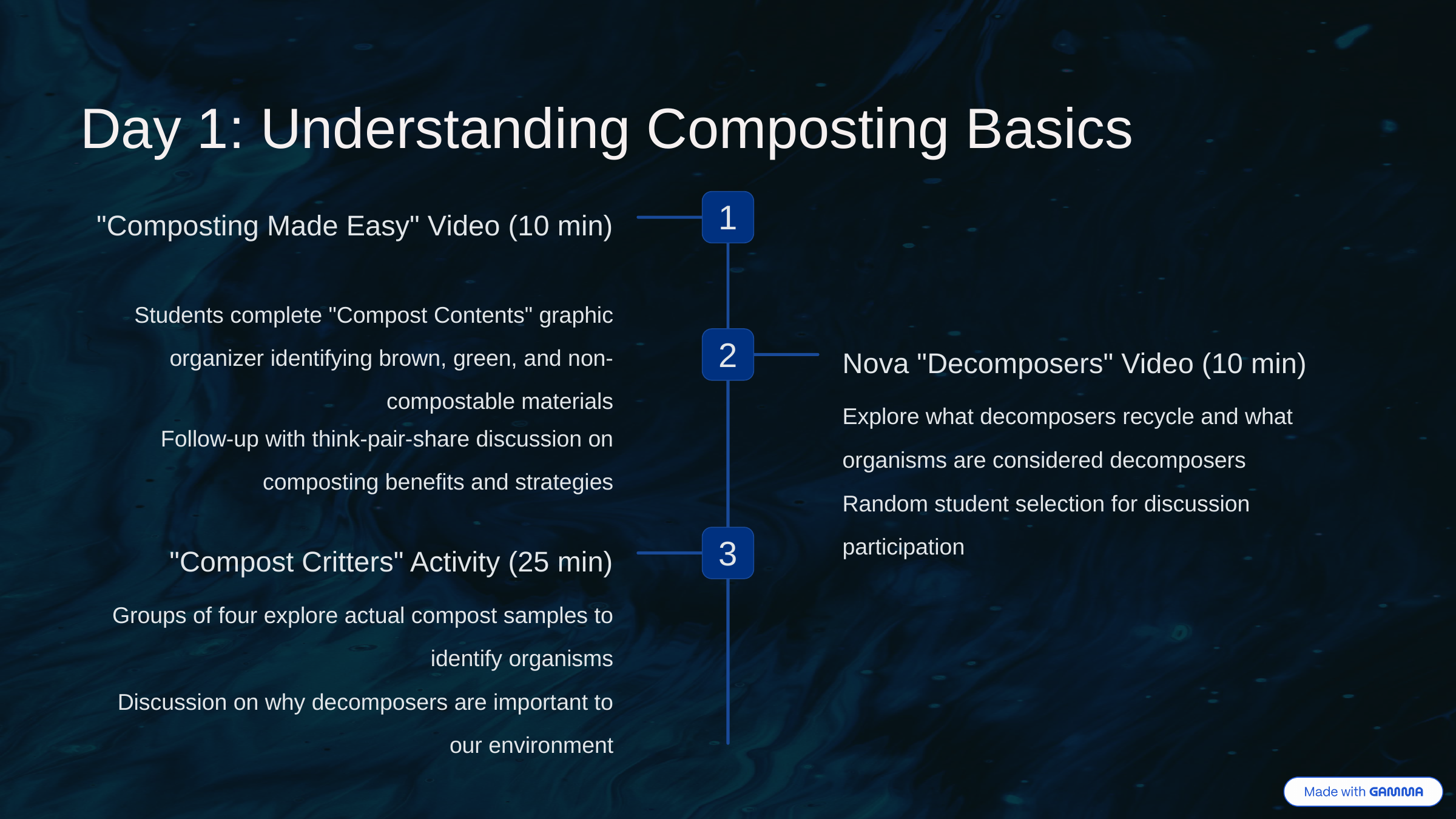

Day 1: Understanding Composting Basics

1
"Composting Made Easy" Video (10 min)

Students complete "Compost Contents" graphic organizer identifying brown, green, and non-compostable materials

2
Nova "Decomposers" Video (10 min)

Explore what decomposers recycle and what organisms are considered decomposers
Follow-up with think-pair-share discussion on composting benefits and strategies
Random student selection for discussion participation

3
"Compost Critters" Activity (25 min)

Groups of four explore actual compost samples to identify organisms
Discussion on why decomposers are important to our environment